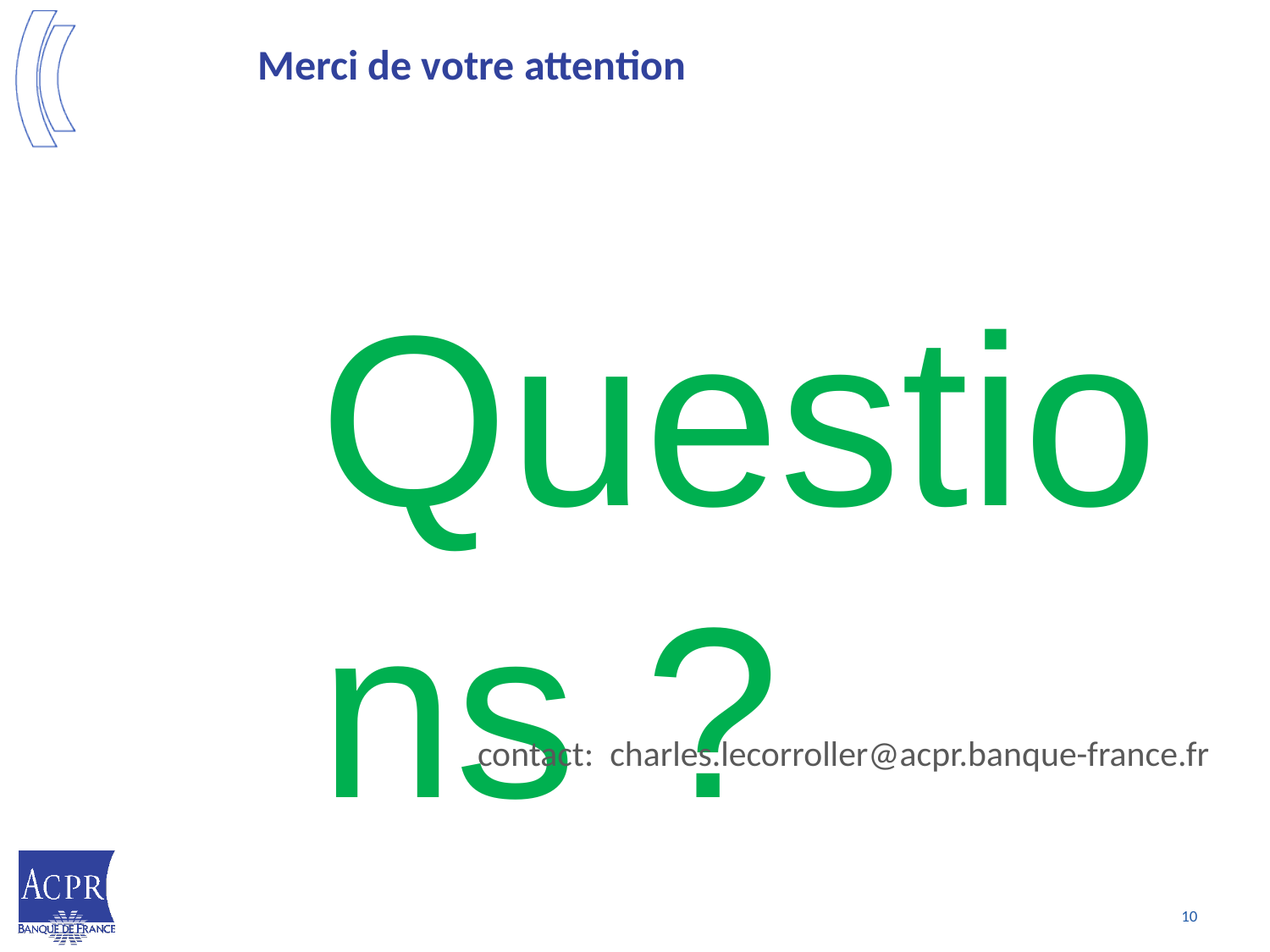

# Merci de votre attention
Questions ?

contact:  charles.lecorroller@acpr.banque-france.fr

10